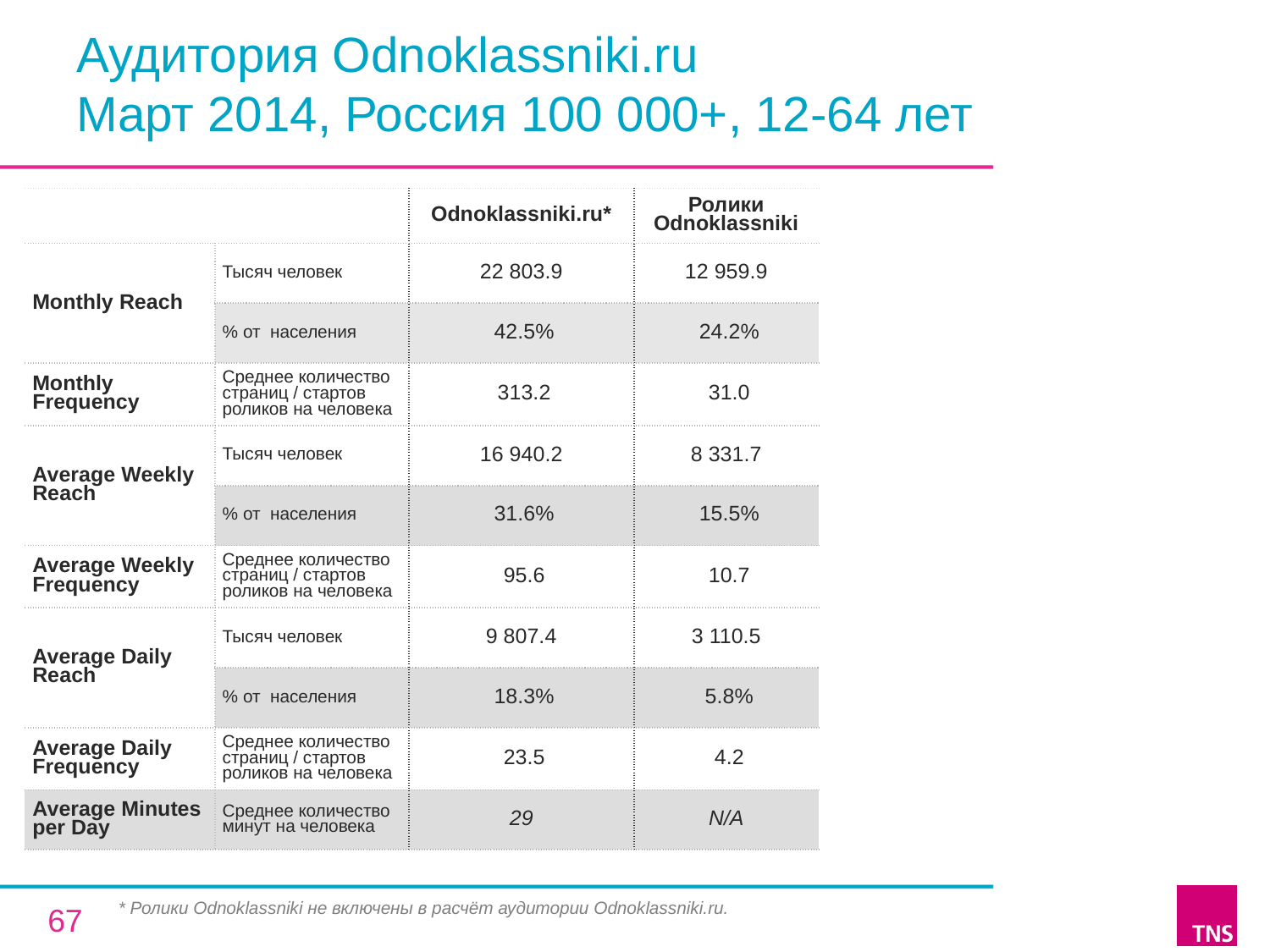

# Аудитория Odnoklassniki.ru Март 2014, Россия 100 000+, 12-64 лет
|  |  | Odnoklassniki.ru\* | Ролики Odnoklassniki |
| --- | --- | --- | --- |
| Monthly Reach | Тысяч человек | 22 803.9 | 12 959.9 |
|  | % от населения | 42.5% | 24.2% |
| Monthly Frequency | Среднее количество страниц / стартов роликов на человека | 313.2 | 31.0 |
| Average Weekly Reach | Тысяч человек | 16 940.2 | 8 331.7 |
|  | % от населения | 31.6% | 15.5% |
| Average Weekly Frequency | Среднее количество страниц / стартов роликов на человека | 95.6 | 10.7 |
| Average Daily Reach | Тысяч человек | 9 807.4 | 3 110.5 |
|  | % от населения | 18.3% | 5.8% |
| Average Daily Frequency | Среднее количество страниц / стартов роликов на человека | 23.5 | 4.2 |
| Average Minutes per Day | Среднее количество минут на человека | 29 | N/A |
* Ролики Odnoklassniki не включены в расчёт аудитории Odnoklassniki.ru.
67